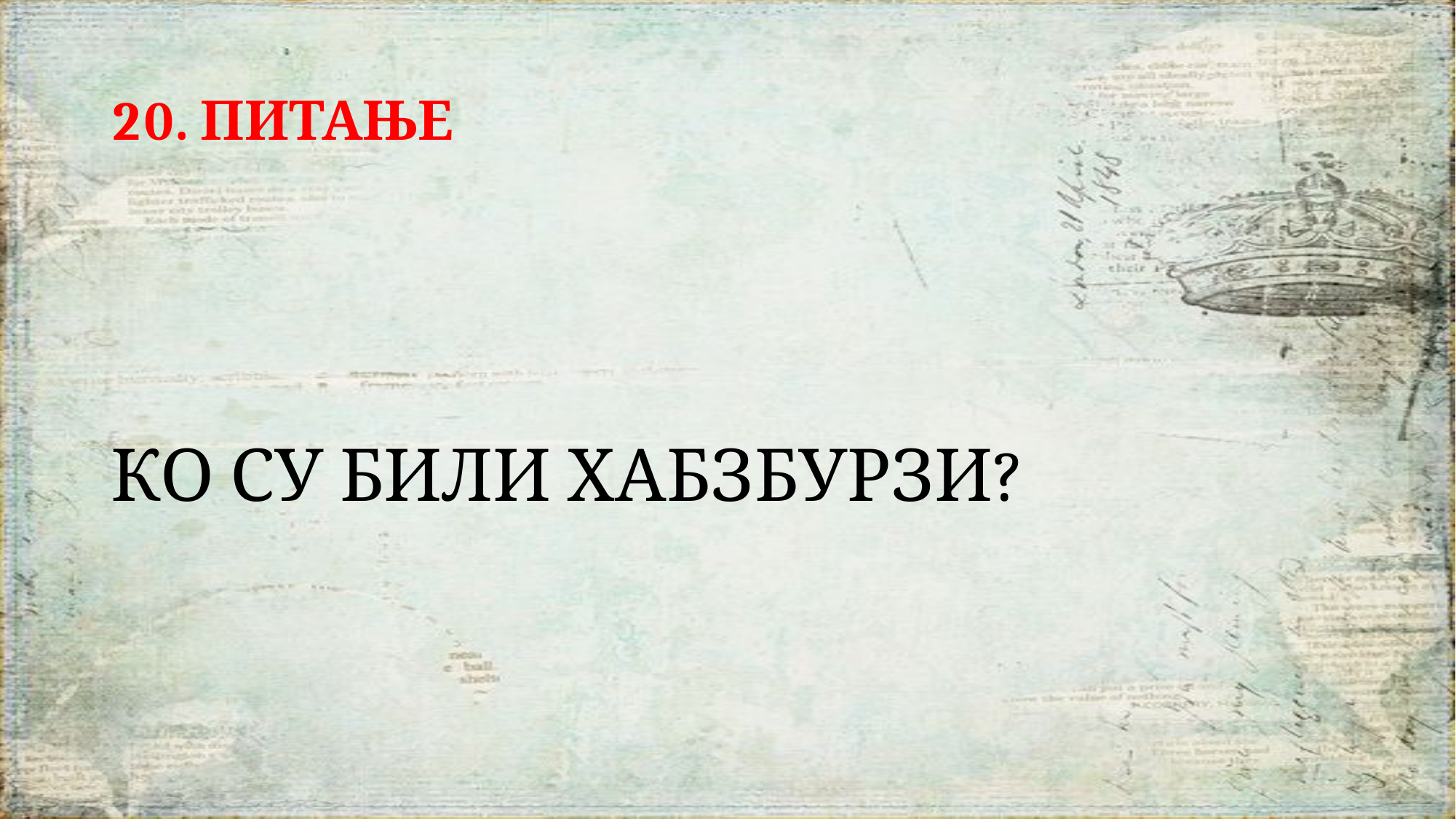

# 20. ПИТАЊЕ
КО СУ БИЛИ ХАБЗБУРЗИ?